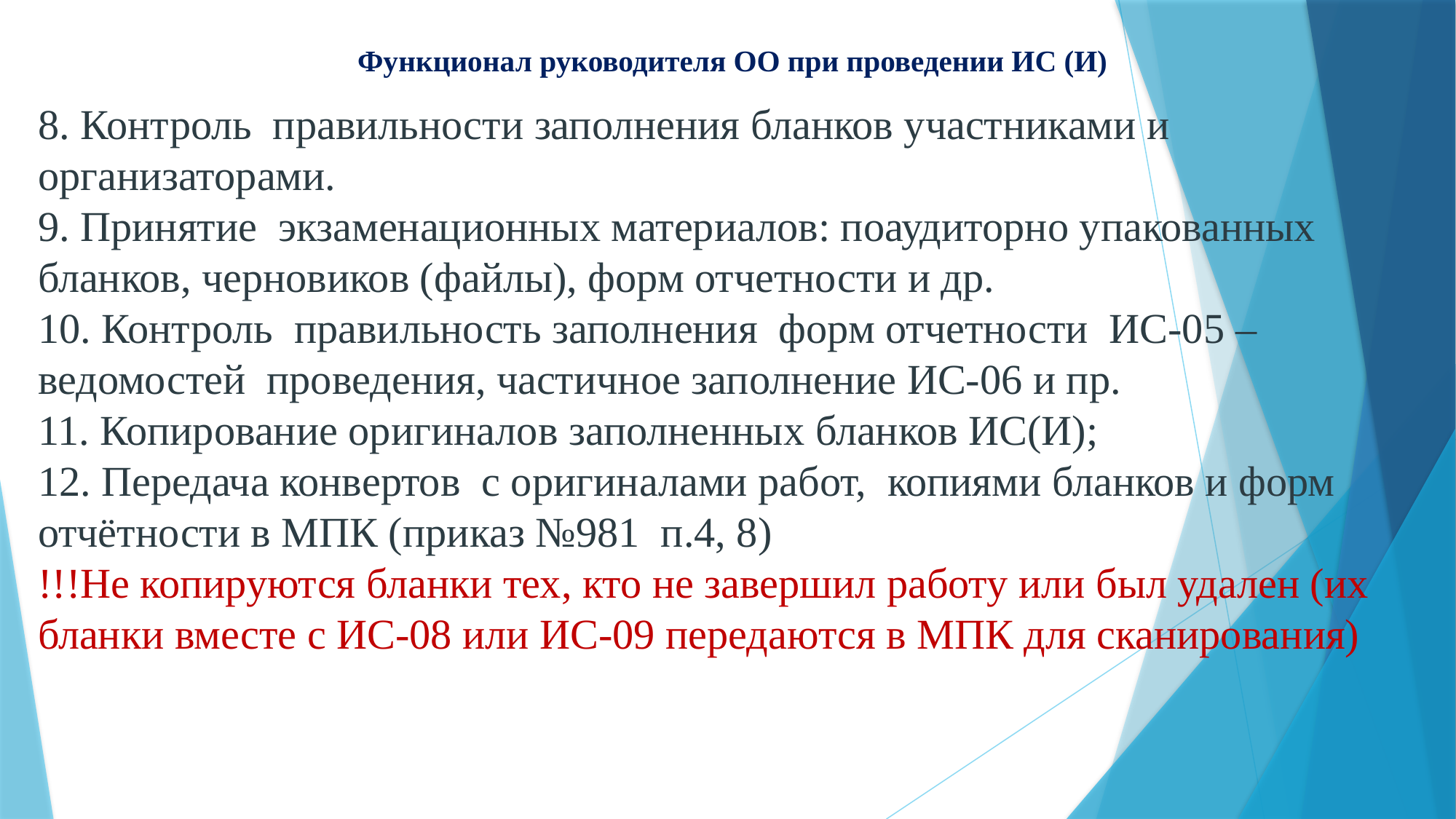

# Функционал руководителя ОО при проведении ИС (И)
8. Контроль  правильности заполнения бланков участниками и организаторами.
9. Принятие  экзаменационных материалов: поаудиторно упакованных бланков, черновиков (файлы), форм отчетности и др.
10. Контроль  правильность заполнения  форм отчетности  ИС-05 – ведомостей  проведения, частичное заполнение ИС-06 и пр.
11. Копирование оригиналов заполненных бланков ИС(И);
12. Передача конвертов  с оригиналами работ,  копиями бланков и форм отчётности в МПК (приказ №981  п.4, 8)
!!!Не копируются бланки тех, кто не завершил работу или был удален (их бланки вместе с ИС-08 или ИС-09 передаются в МПК для сканирования)